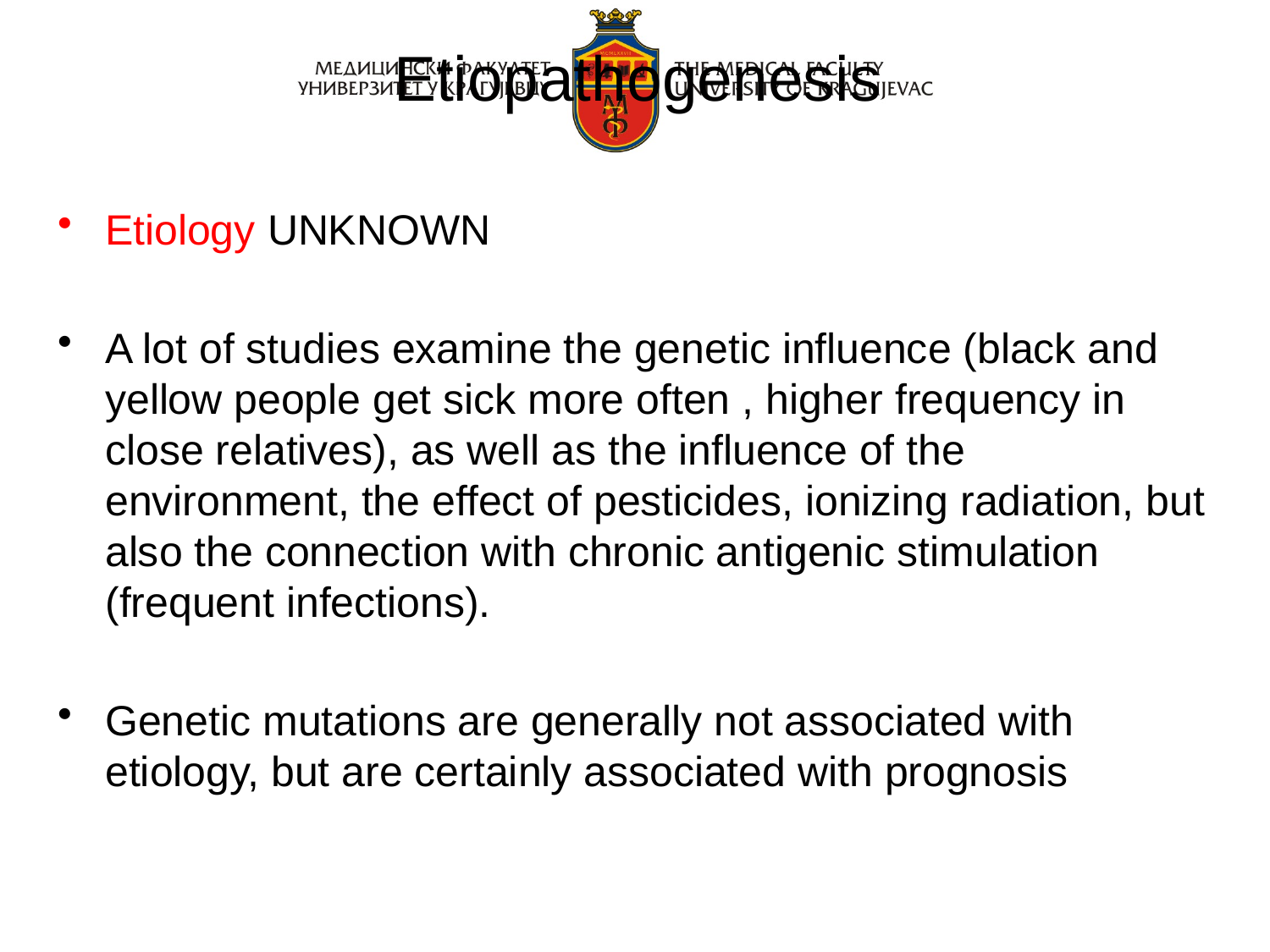

# Etiopathogenesis
Etiology UNKNOWN

A lot of studies examine the genetic influence (black and yellow people get sick more often , higher frequency in close relatives), as well as the influence of the environment, the effect of pesticides, ionizing radiation, but also the connection with chronic antigenic stimulation (frequent infections).

Genetic mutations are generally not associated with etiology, but are certainly associated with prognosis